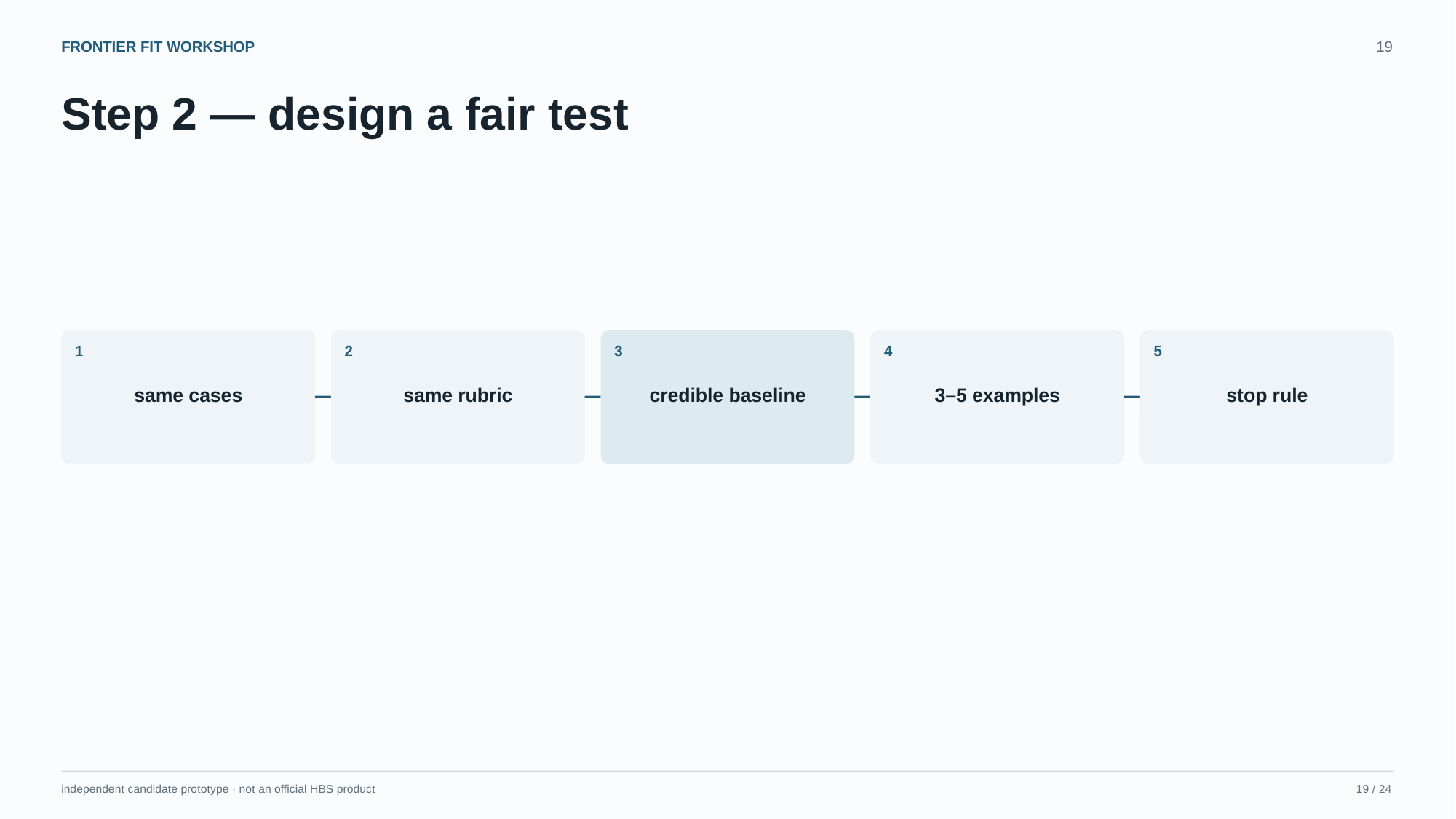

FRONTIER FIT WORKSHOP
19
Step 2 — design a fair test

1
2
3
4
5
same cases
same rubric
credible baseline
3–5 examples
stop rule
independent candidate prototype · not an official HBS product
19 / 24